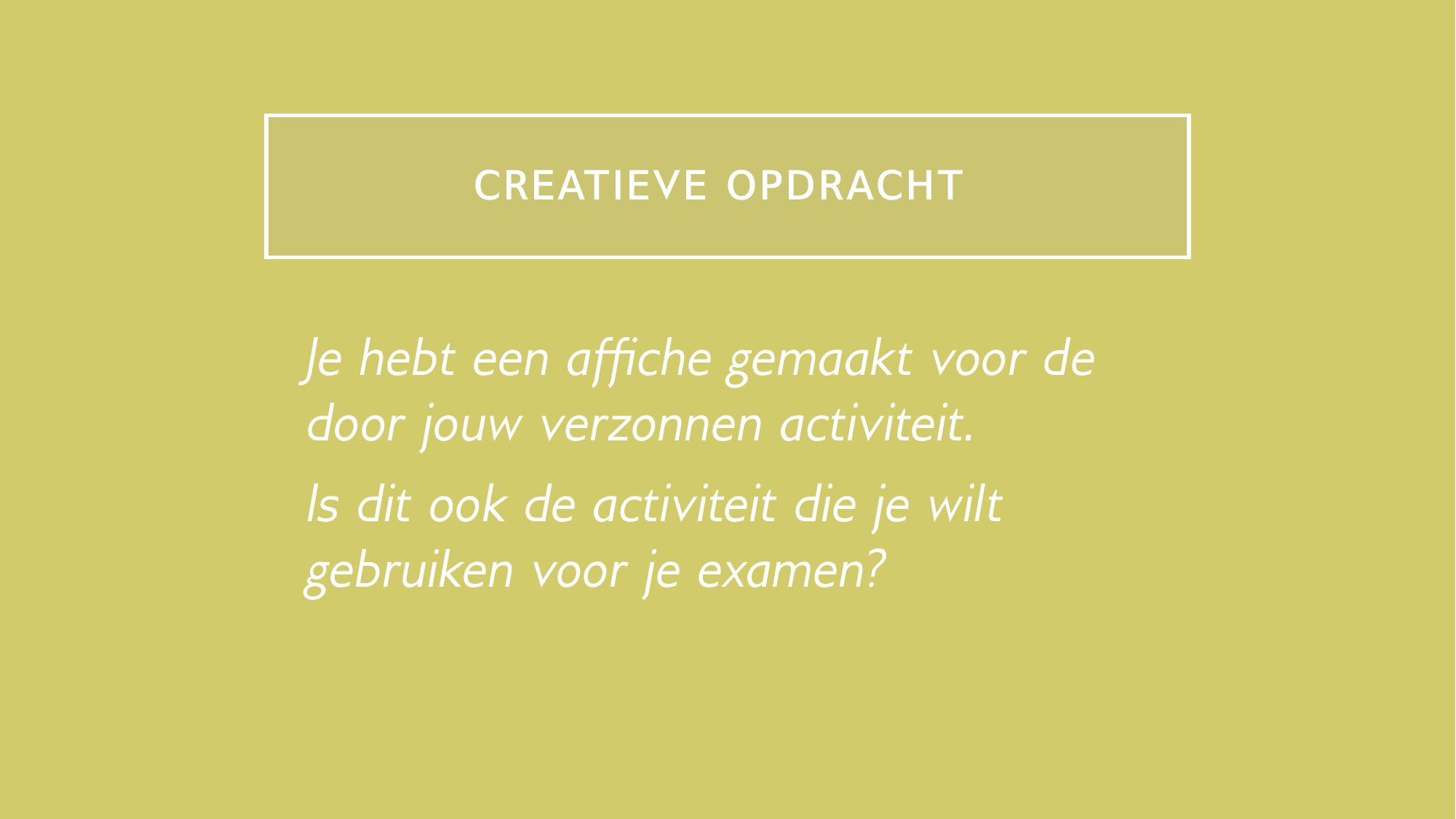

# Creatieve Opdracht
Je hebt een affiche gemaakt voor de door jouw verzonnen activiteit.
Is dit ook de activiteit die je wilt gebruiken voor je examen?